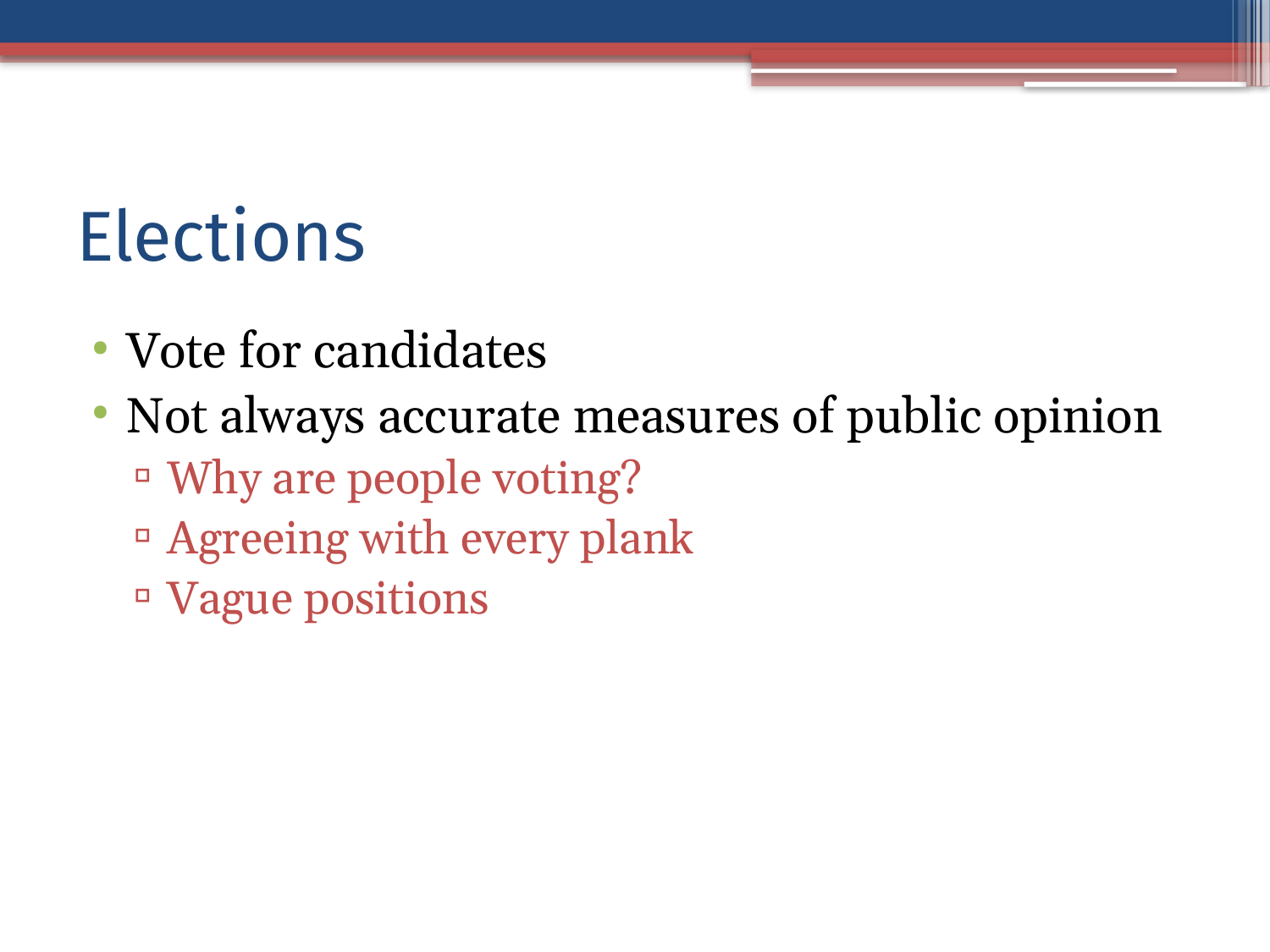

# Elections
Vote for candidates
Not always accurate measures of public opinion
Why are people voting?
Agreeing with every plank
Vague positions